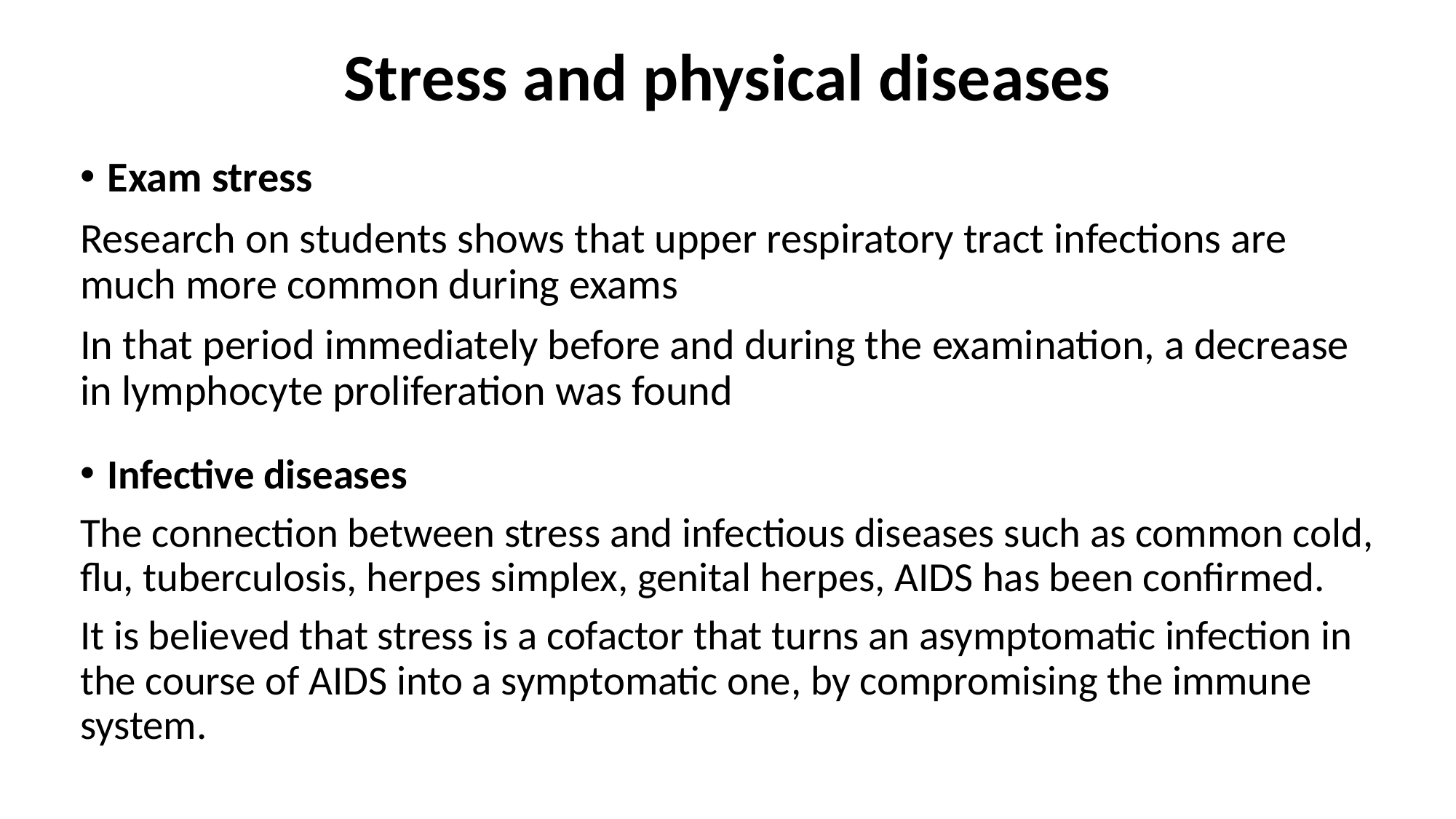

# Stress and physical diseases
Exam stress
Research on students shows that upper respiratory tract infections are much more common during exams
In that period immediately before and during the examination, a decrease in lymphocyte proliferation was found
Infective diseases
The connection between stress and infectious diseases such as common cold, flu, tuberculosis, herpes simplex, genital herpes, AIDS has been confirmed.
It is believed that stress is a cofactor that turns an asymptomatic infection in the course of AIDS into a symptomatic one, by compromising the immune system.